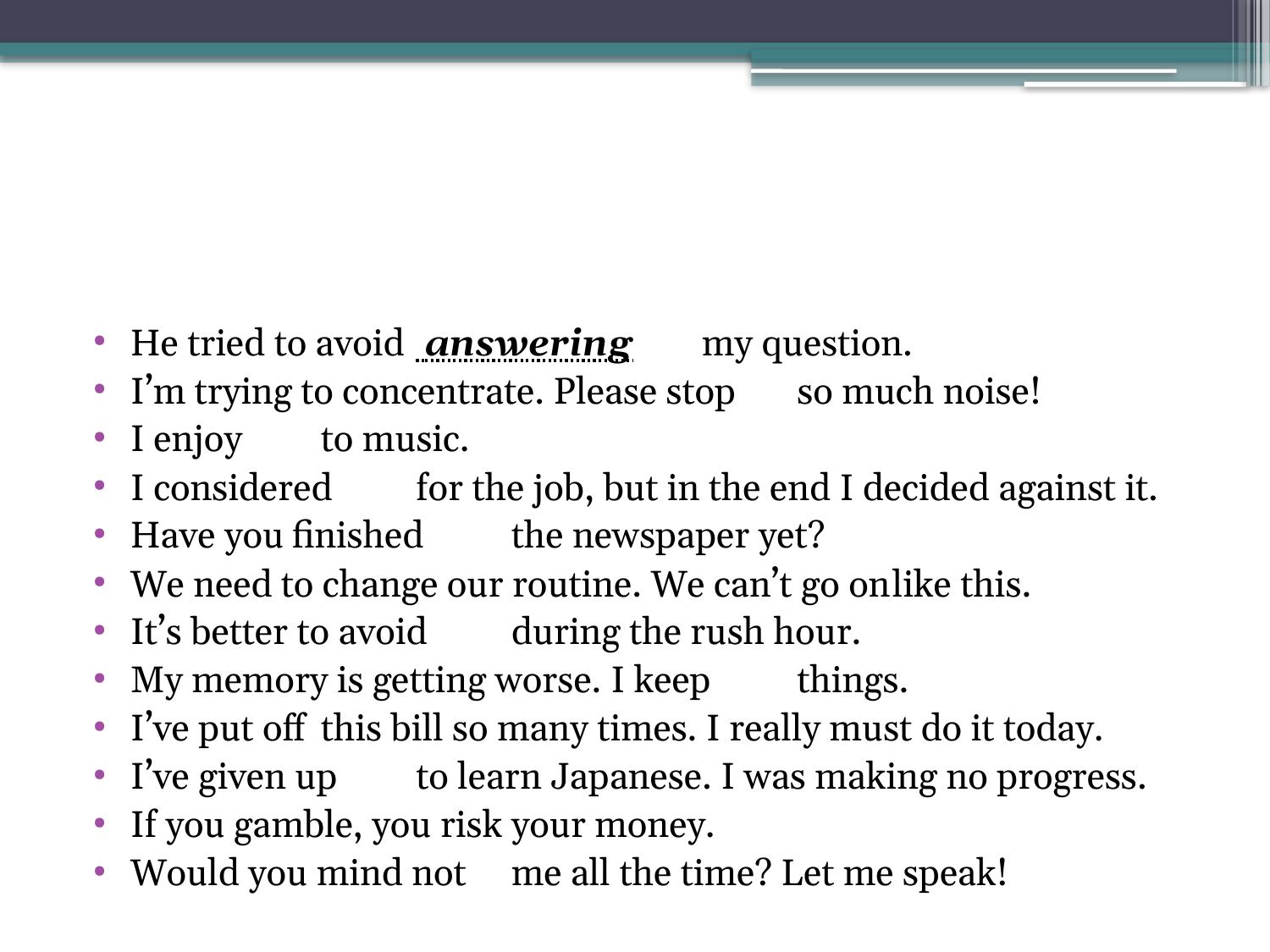

#
He tried to avoid	 answering	my question.
I’m trying to concentrate. Please stop	so much noise!
I enjoy		to music.
I considered		for the job, but in the end I decided against it.
Have you finished		the newspaper yet?
We need to change our routine. We can’t go on	like this.
It’s better to avoid	during the rush hour.
My memory is getting worse. I keep	things.
I’ve put off		this bill so many times. I really must do it today.
I’ve given up		to learn Japanese. I was making no progress.
If you gamble, you risk	your money.
Would you mind not	me all the time? Let me speak!